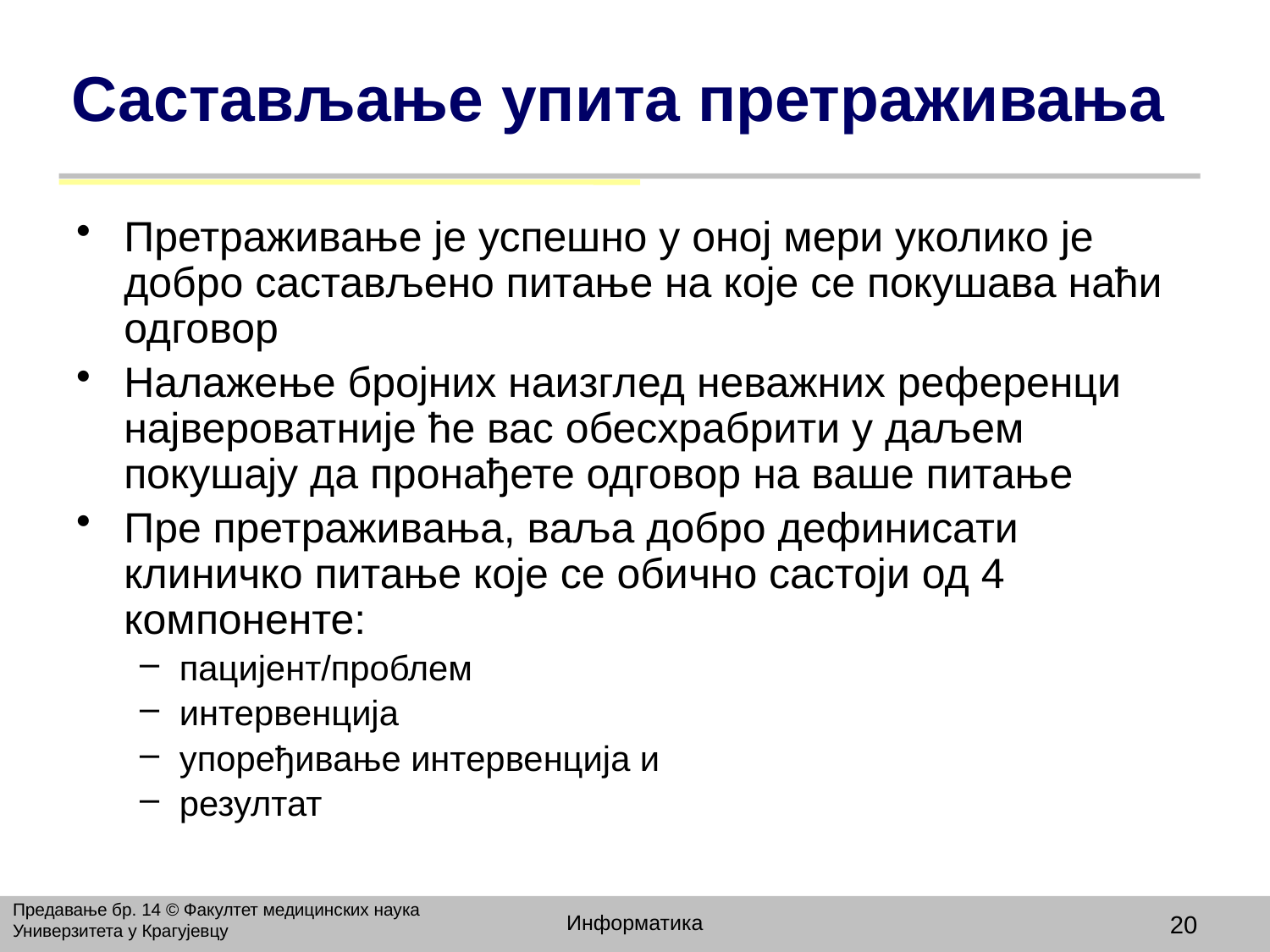

# Састављање упита претраживања
Претраживање је успешно у оној мери уколико је добро састављено питање на које се покушава наћи одговор
Налажење бројних наизглед неважних референци највероватније ће вас обесхрабрити у даљем покушају да пронађете одговор на ваше питање
Пре претраживања, ваља добро дефинисати клиничко питање које се обично састоји од 4 компоненте:
пацијент/проблем
интервенција
упоређивање интервенција и
резултат
Предавање бр. 14 © Факултет медицинских наука Универзитета у Крагујевцу
Информатика
20